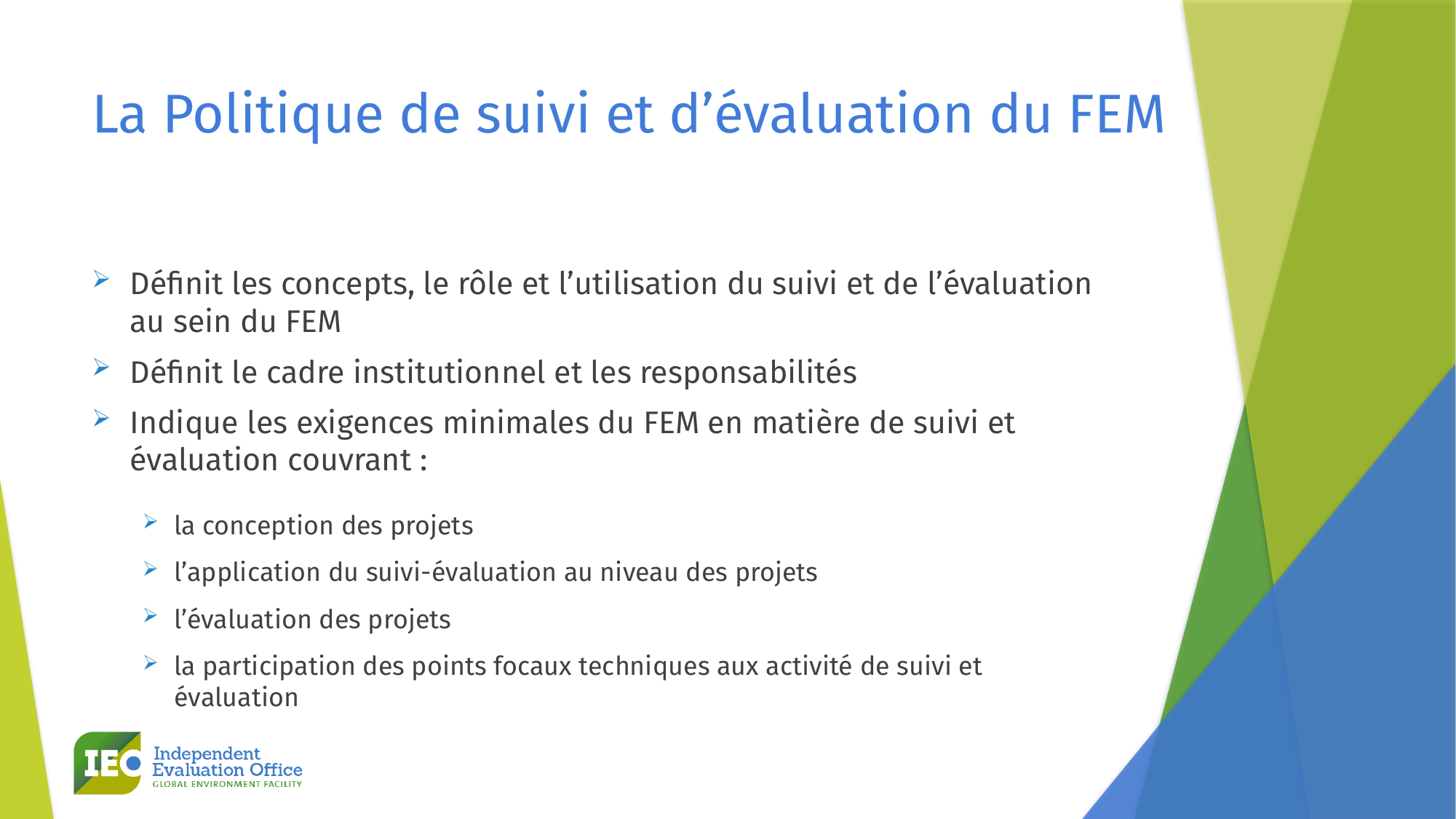

# La Politique de suivi et d’évaluation du FEM
Définit les concepts, le rôle et l’utilisation du suivi et de l’évaluation au sein du FEM
Définit le cadre institutionnel et les responsabilités
Indique les exigences minimales du FEM en matière de suivi et évaluation couvrant :
la conception des projets
l’application du suivi-évaluation au niveau des projets
l’évaluation des projets
la participation des points focaux techniques aux activité de suivi et évaluation